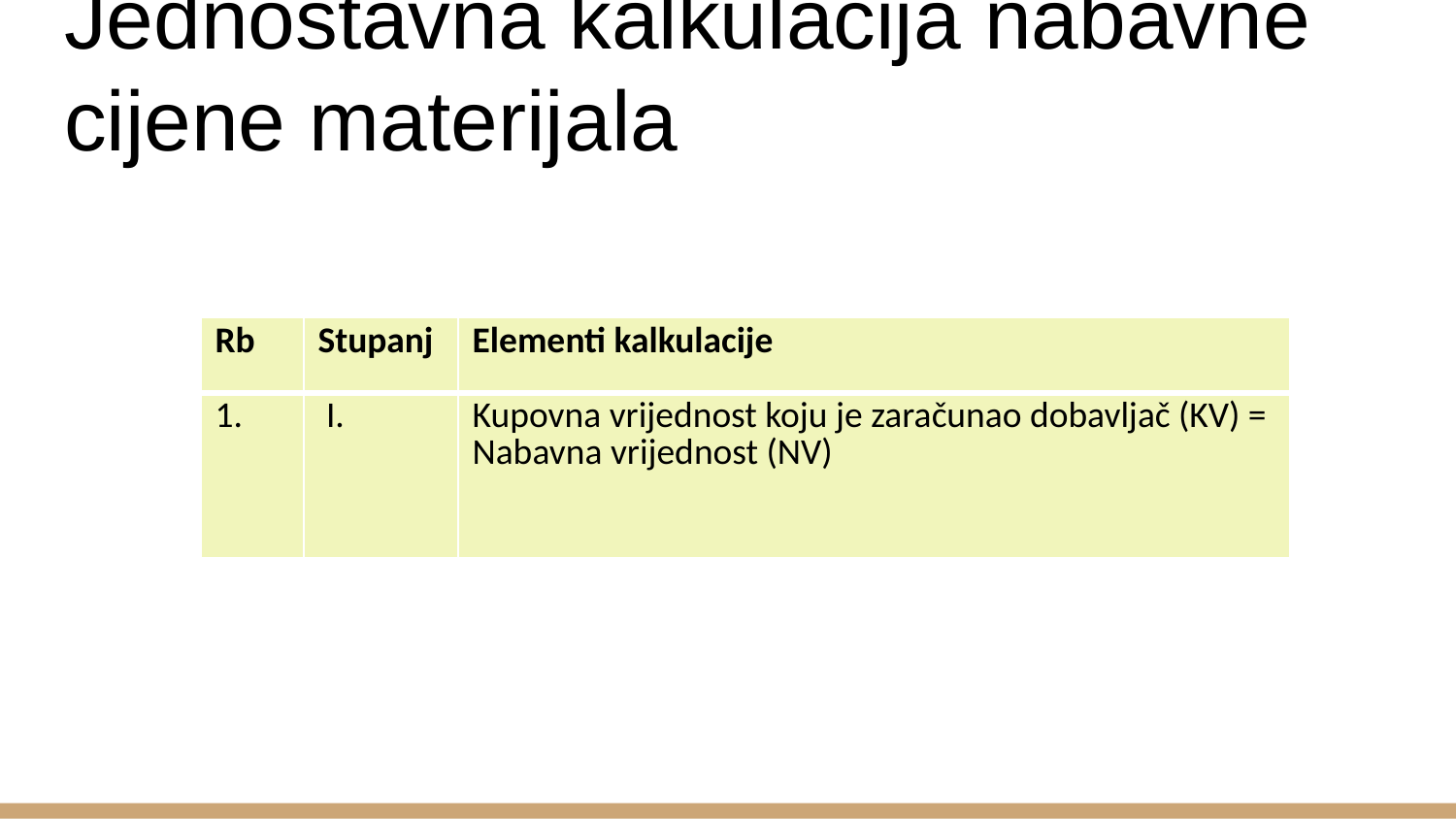

# Jednostavna kalkulacija nabavne cijene materijala

| Rb | Stupanj | Elementi kalkulacije |
| --- | --- | --- |
| 1. | I. | Kupovna vrijednost koju je zaračunao dobavljač (KV) = Nabavna vrijednost (NV) |